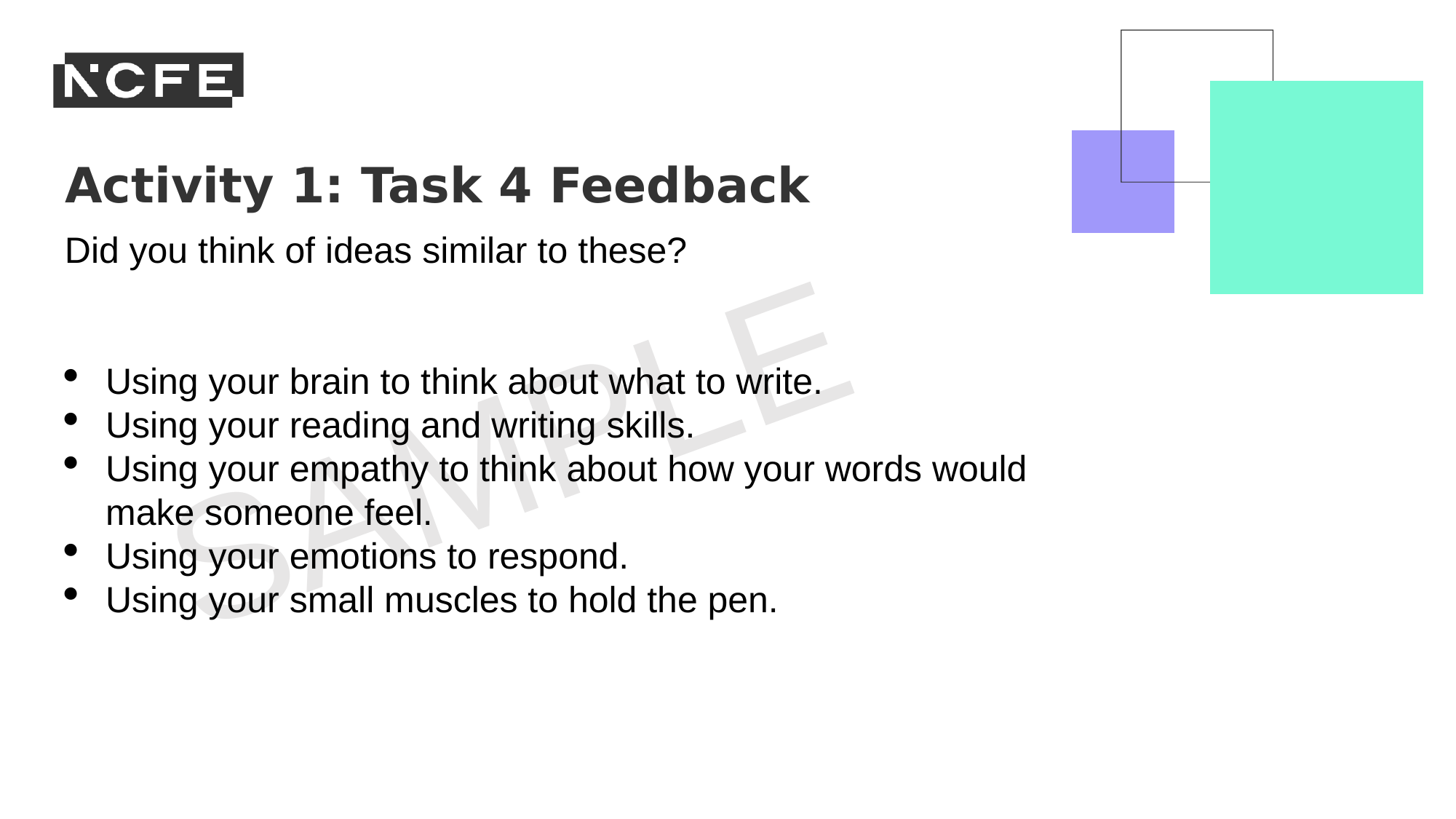

Activity 1: Task 4 Feedback
Did you think of ideas similar to these?

Using your brain to think about what to write.
Using your reading and writing skills.
Using your empathy to think about how your words would make someone feel.
Using your emotions to respond.
Using your small muscles to hold the pen.